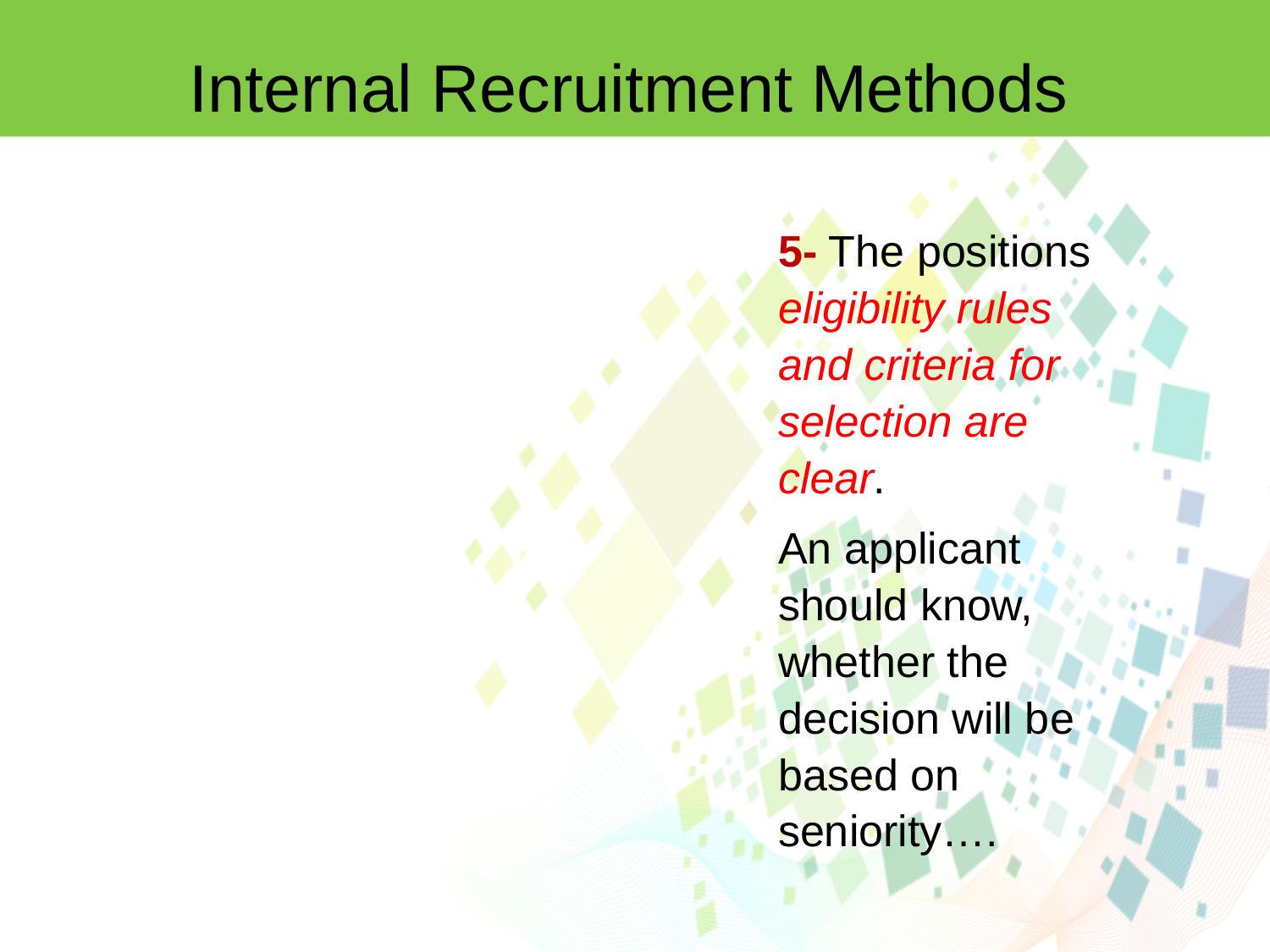

Internal Recruitment Methods
5- The positions eligibility rules and criteria for selection are clear.
An applicant should know, whether the decision will be based on seniority….